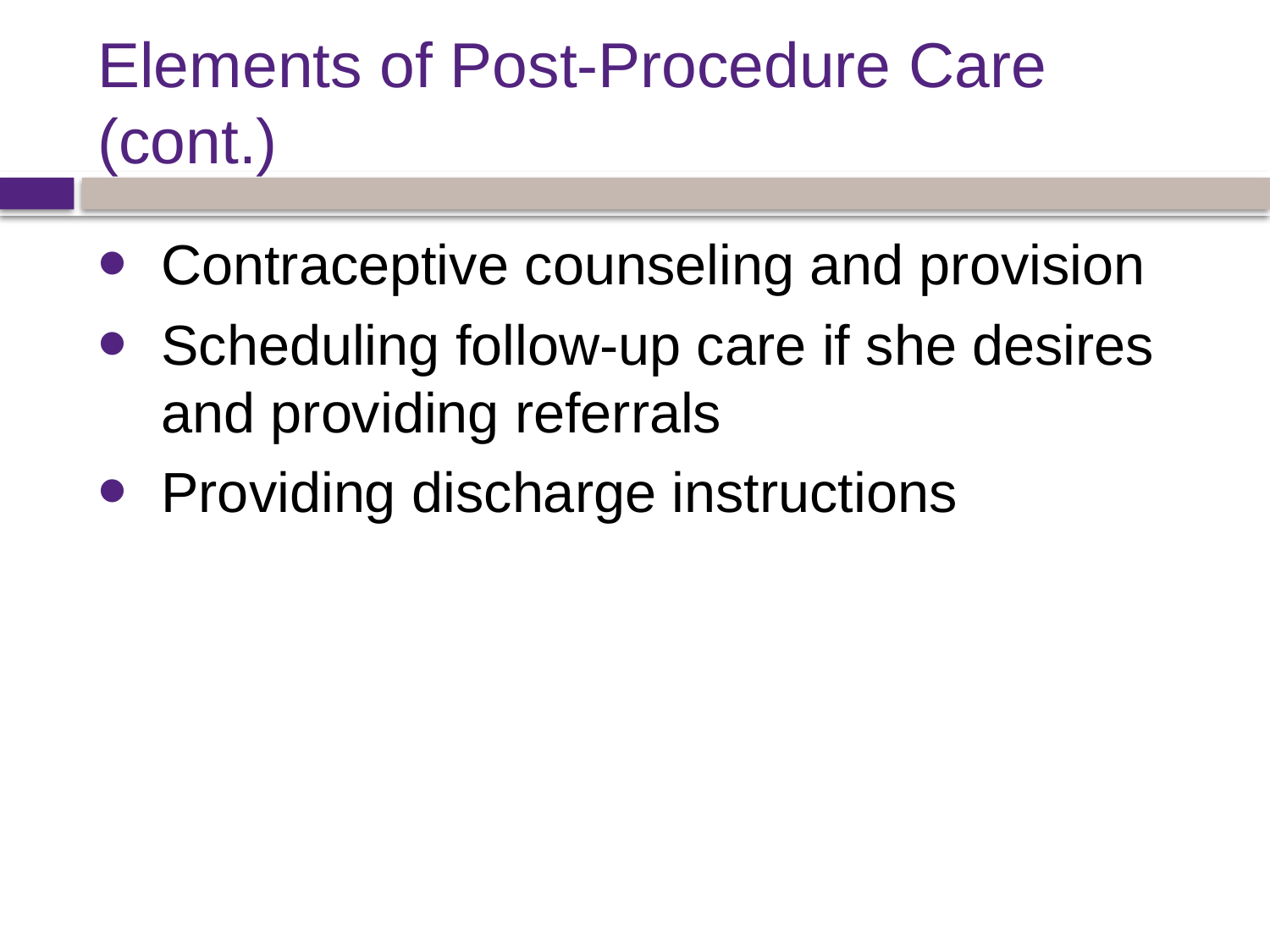

# Elements of Post-Procedure Care (cont.)
Contraceptive counseling and provision
Scheduling follow-up care if she desires and providing referrals
Providing discharge instructions